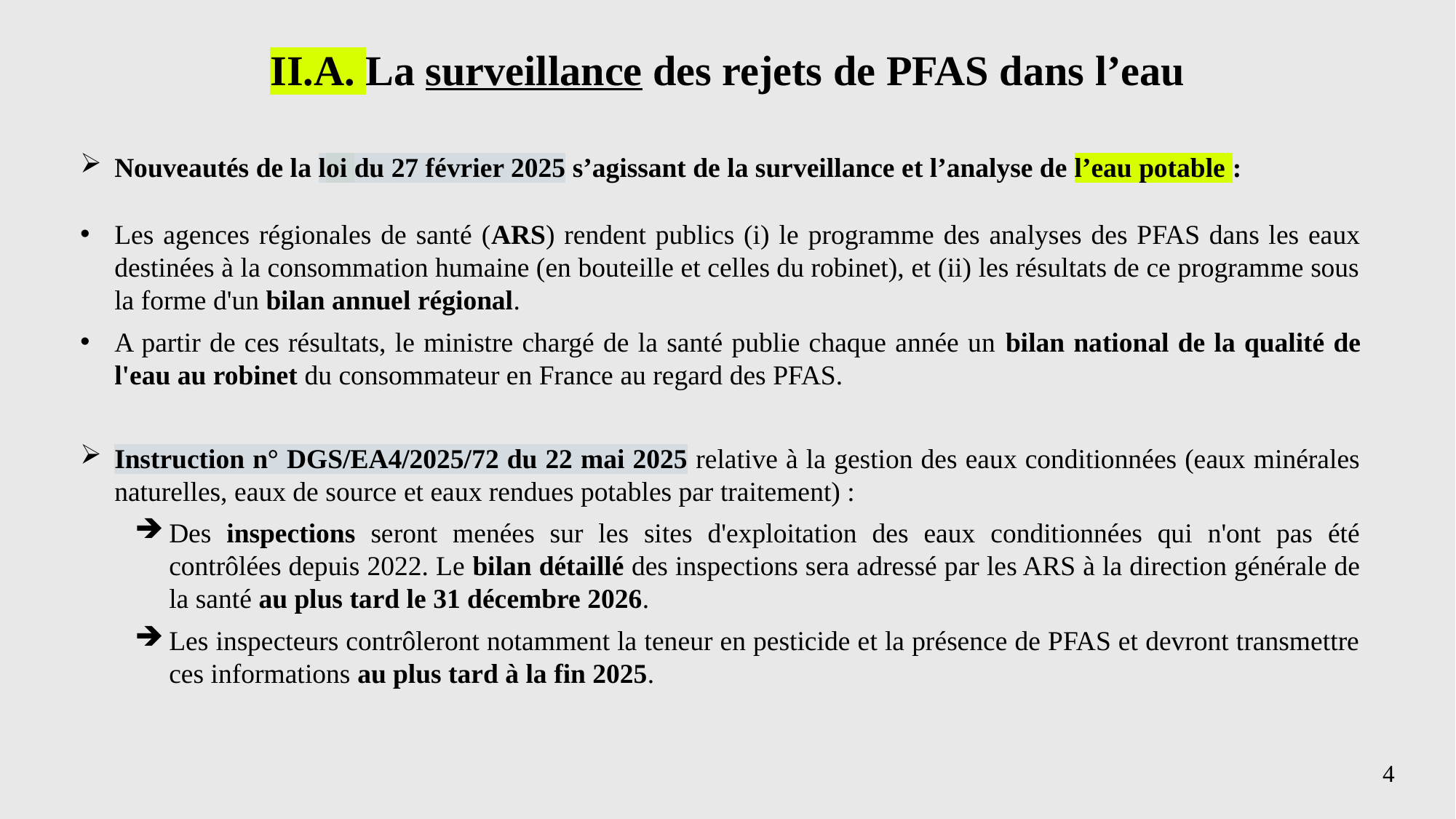

II.A. La surveillance des rejets de PFAS dans l’eau
Nouveautés de la loi du 27 février 2025 s’agissant de la surveillance et l’analyse de l’eau potable :

Les agences régionales de santé (ARS) rendent publics (i) le programme des analyses des PFAS dans les eaux destinées à la consommation humaine (en bouteille et celles du robinet), et (ii) les résultats de ce programme sous la forme d'un bilan annuel régional.
A partir de ces résultats, le ministre chargé de la santé publie chaque année un bilan national de la qualité de l'eau au robinet du consommateur en France au regard des PFAS.

Instruction n° DGS/EA4/2025/72 du 22 mai 2025 relative à la gestion des eaux conditionnées (eaux minérales naturelles, eaux de source et eaux rendues potables par traitement) :
Des inspections seront menées sur les sites d'exploitation des eaux conditionnées qui n'ont pas été contrôlées depuis 2022. Le bilan détaillé des inspections sera adressé par les ARS à la direction générale de la santé au plus tard le 31 décembre 2026.
Les inspecteurs contrôleront notamment la teneur en pesticide et la présence de PFAS et devront transmettre ces informations au plus tard à la fin 2025.
4